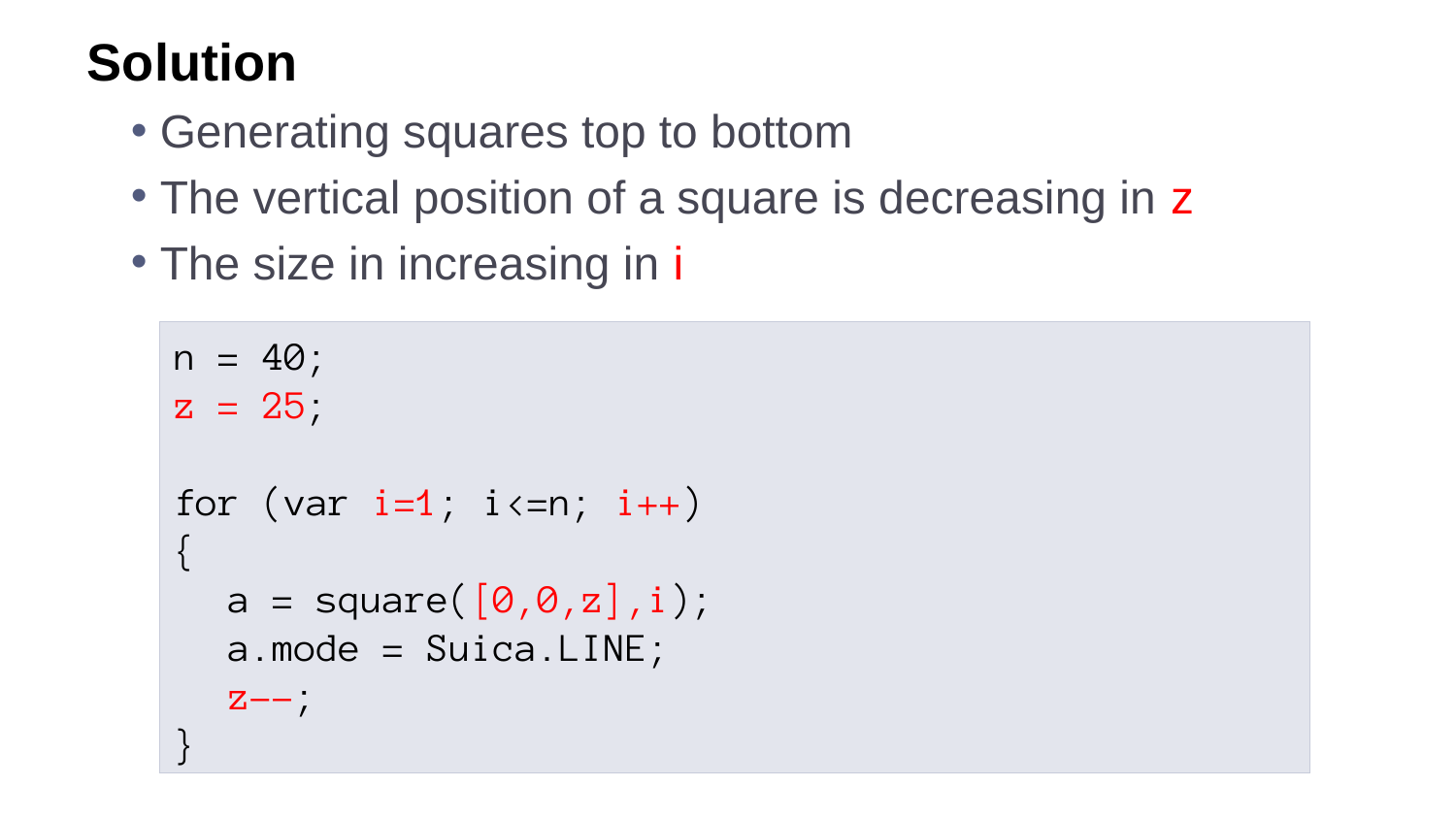

Solution
Generating squares top to bottom
The vertical position of a square is decreasing in z
The size in increasing in i
n = 40;
z = 25;

for (var i=1; i<=n; i++)
{
	a = square([0,0,z],i);
	a.mode = Suica.LINE;
	z--;
}